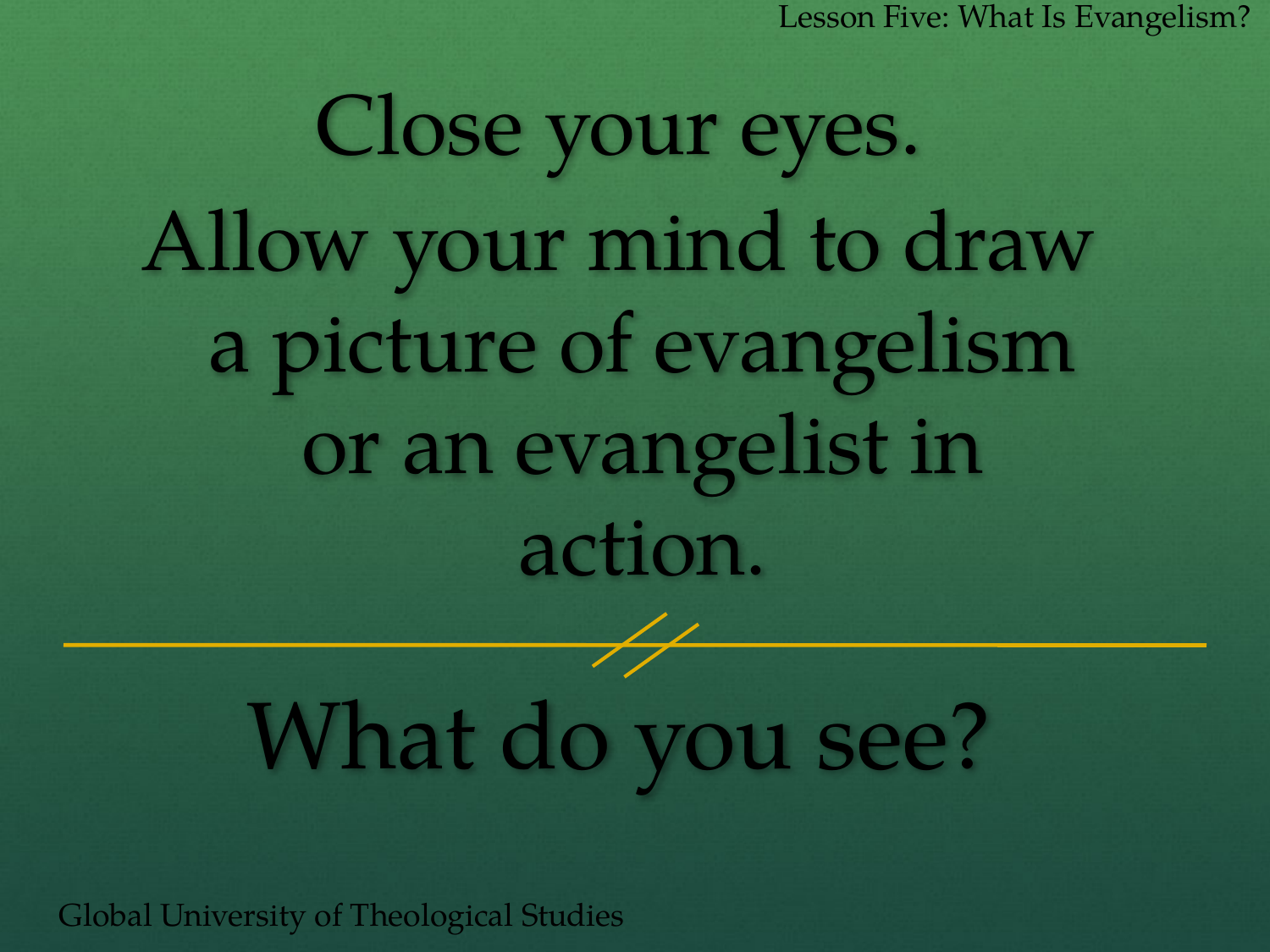

Lesson Five: What Is Evangelism?

Close your eyes.
Allow your mind to draw a picture of evangelism or an evangelist in action.
What do you see?
Global University of Theological Studies